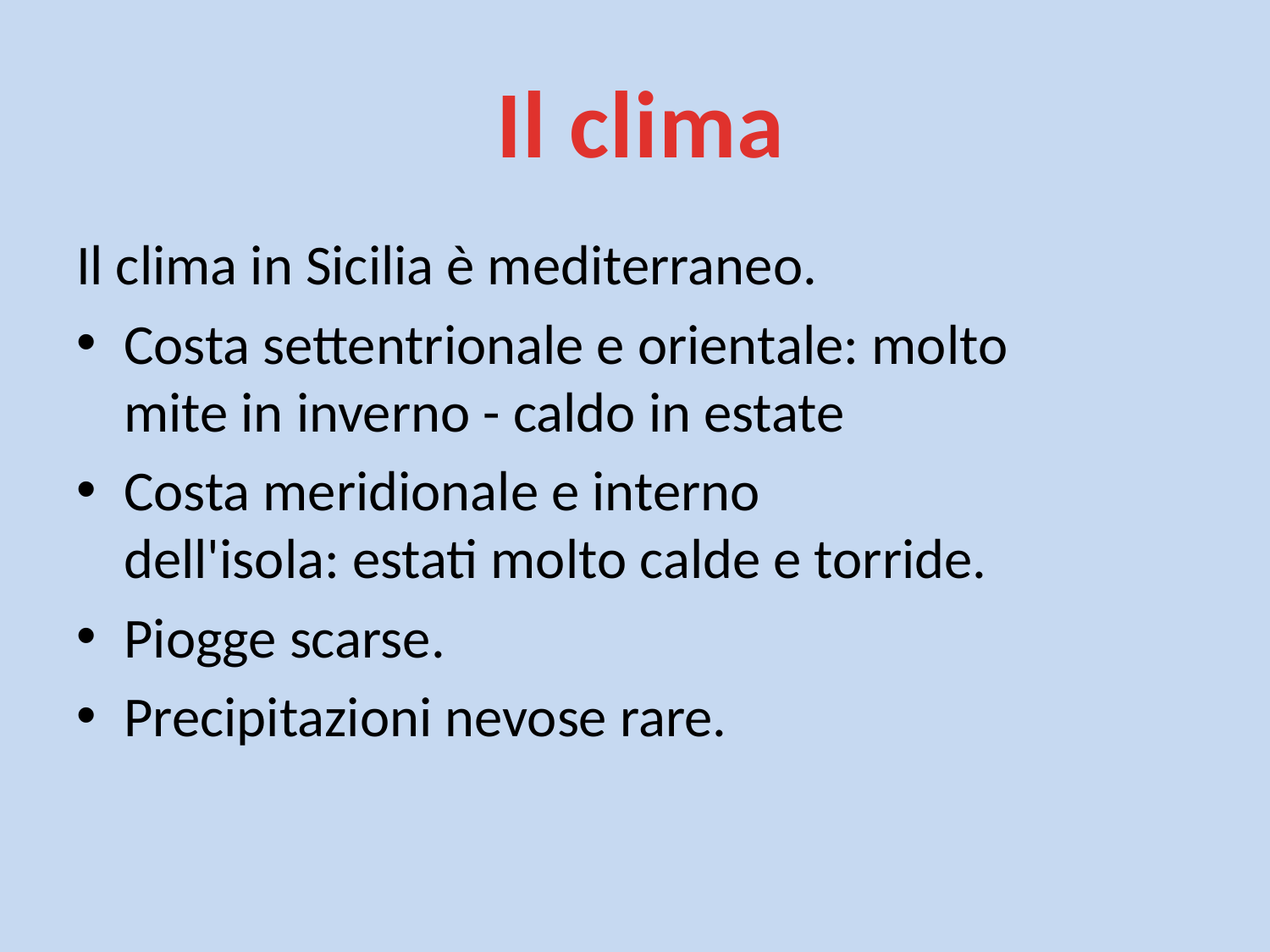

Il clima
Il clima in Sicilia è mediterraneo.
Costa settentrionale e orientale: molto mite in inverno - caldo in estate
Costa meridionale e interno dell'isola: estati molto calde e torride.
Piogge scarse.
Precipitazioni nevose rare.